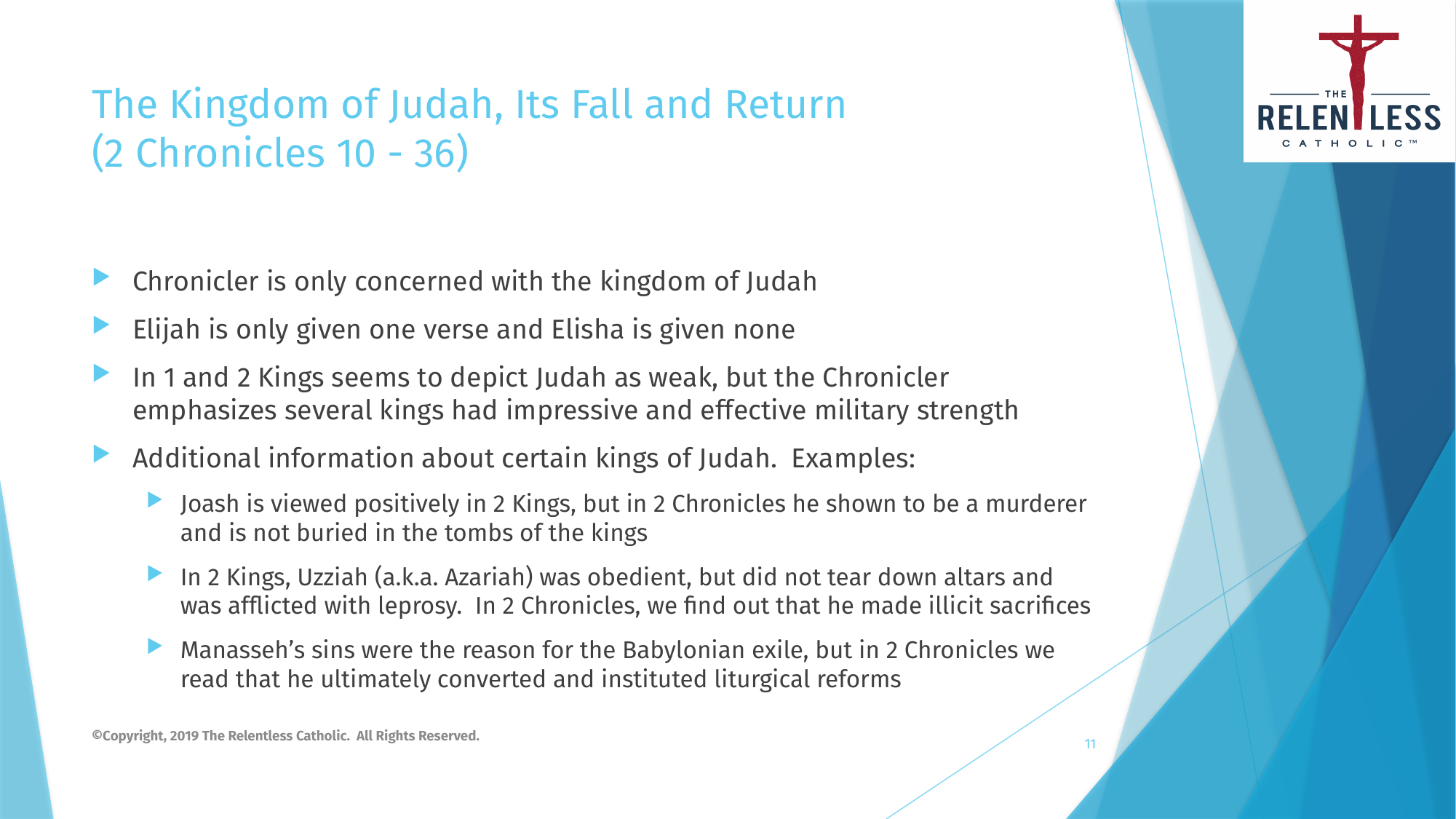

# The Kingdom of Judah, Its Fall and Return (2 Chronicles 10 - 36)
Chronicler is only concerned with the kingdom of Judah
Elijah is only given one verse and Elisha is given none
In 1 and 2 Kings seems to depict Judah as weak, but the Chronicler emphasizes several kings had impressive and effective military strength
Additional information about certain kings of Judah.  Examples:
Joash is viewed positively in 2 Kings, but in 2 Chronicles he shown to be a murderer and is not buried in the tombs of the kings
In 2 Kings, Uzziah (a.k.a. Azariah) was obedient, but did not tear down altars and was afflicted with leprosy.  In 2 Chronicles, we find out that he made illicit sacrifices
Manasseh’s sins were the reason for the Babylonian exile, but in 2 Chronicles we read that he ultimately converted and instituted liturgical reforms

©Copyright, 2019 The Relentless Catholic.  All Rights Reserved.

11